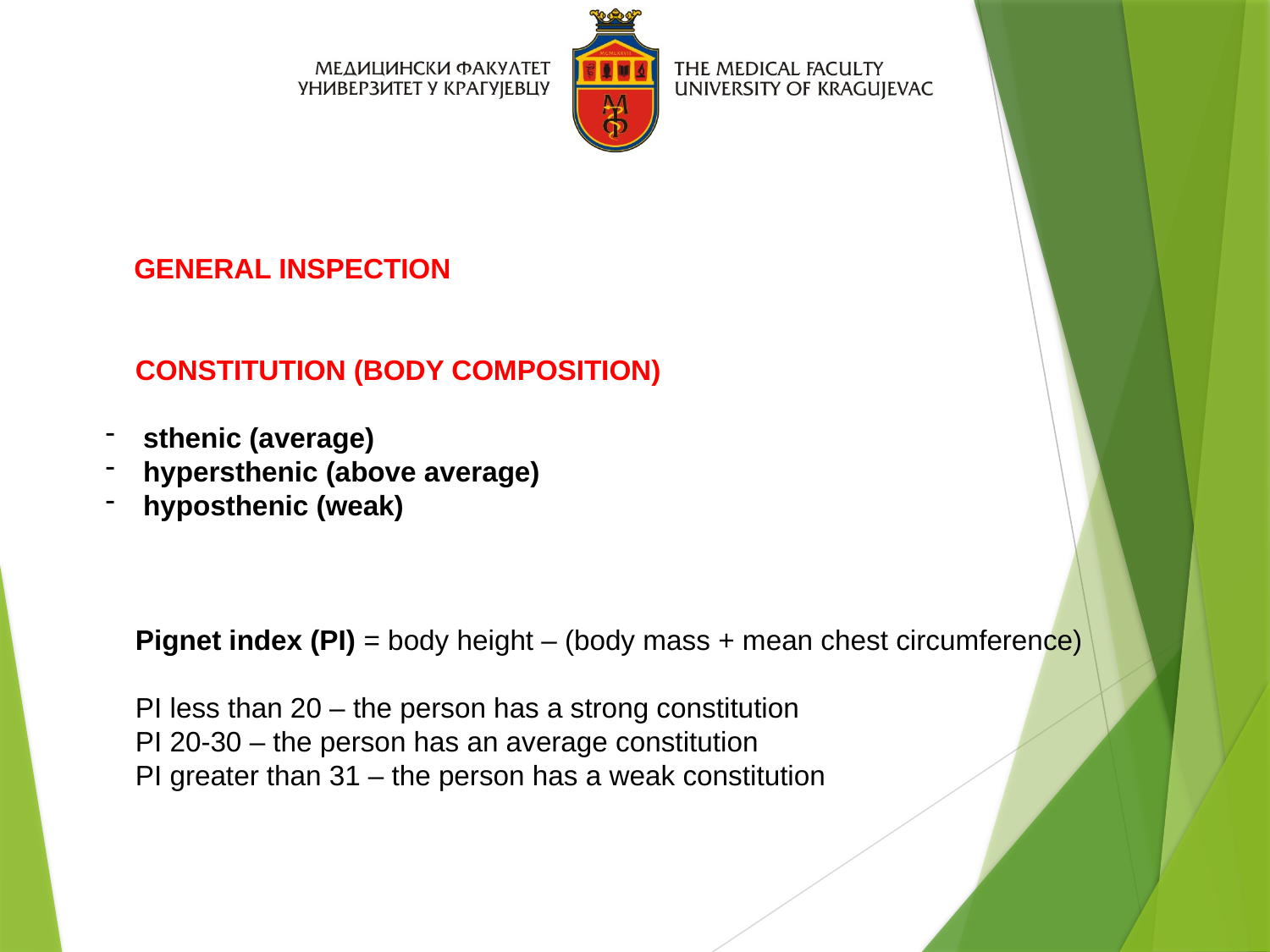

GENERAL INSPECTION

CONSTITUTION (BODY COMPOSITION)

 sthenic (average)
 hypersthenic (above average)
 hyposthenic (weak)

Pignet index (PI) = body height – (body mass + mean chest circumference)

PI less than 20 – the person has a strong constitution
PI 20-30 – the person has an average constitution
PI greater than 31 – the person has a weak constitution